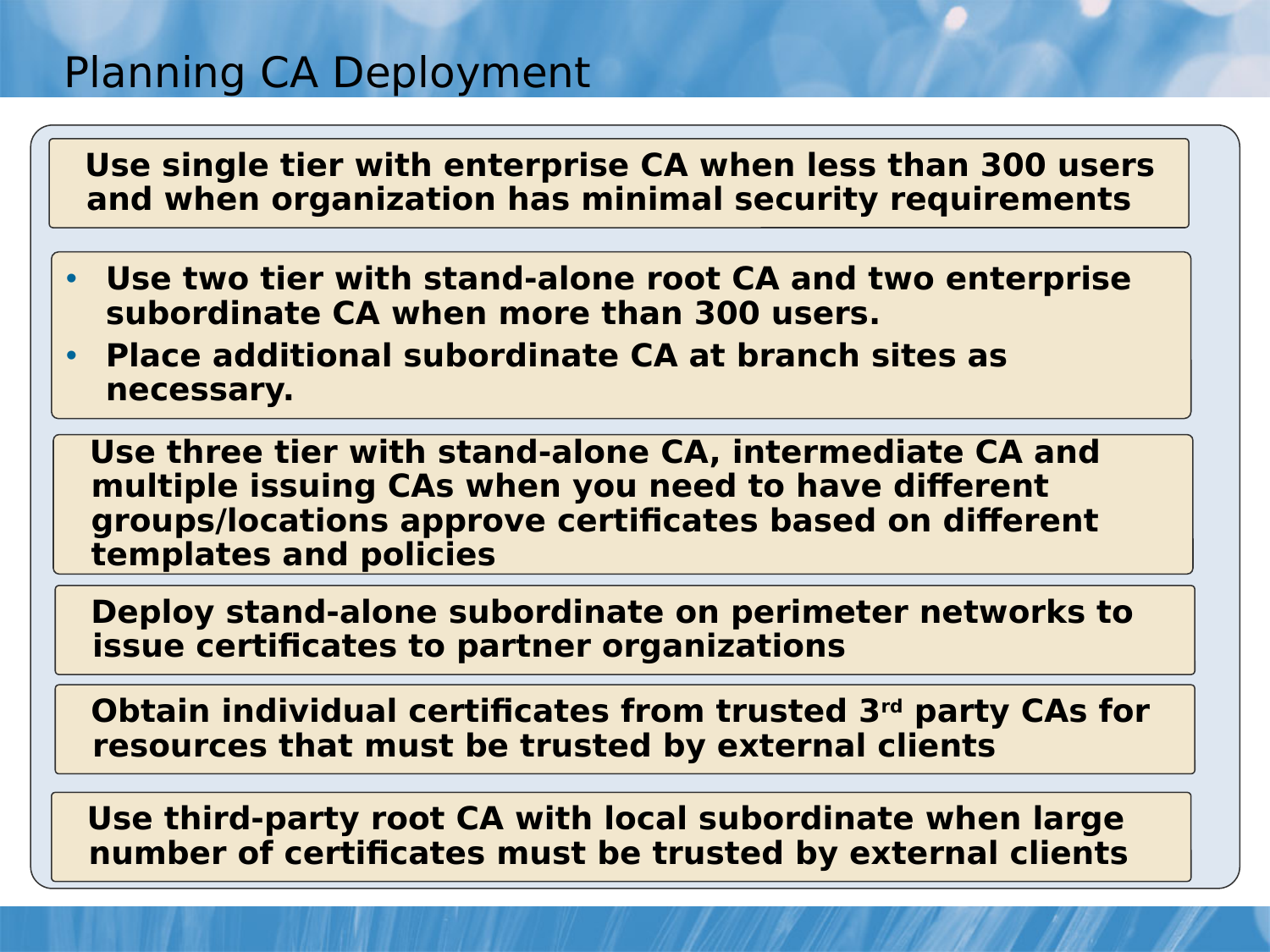

# Planning CA Deployment

  Use single tier with enterprise CA when less than 300 users and when organization has minimal security requirements
Use two tier with stand-alone root CA and two enterprise subordinate CA when more than 300 users.
Place additional subordinate CA at branch sites as necessary.
  Use three tier with stand-alone CA, intermediate CA and multiple issuing CAs when you need to have different groups/locations approve certificates based on different templates and policies
  Deploy stand-alone subordinate on perimeter networks to issue certificates to partner organizations
  Obtain individual certificates from trusted 3rd party CAs for resources that must be trusted by external clients
  Use third-party root CA with local subordinate when large number of certificates must be trusted by external clients